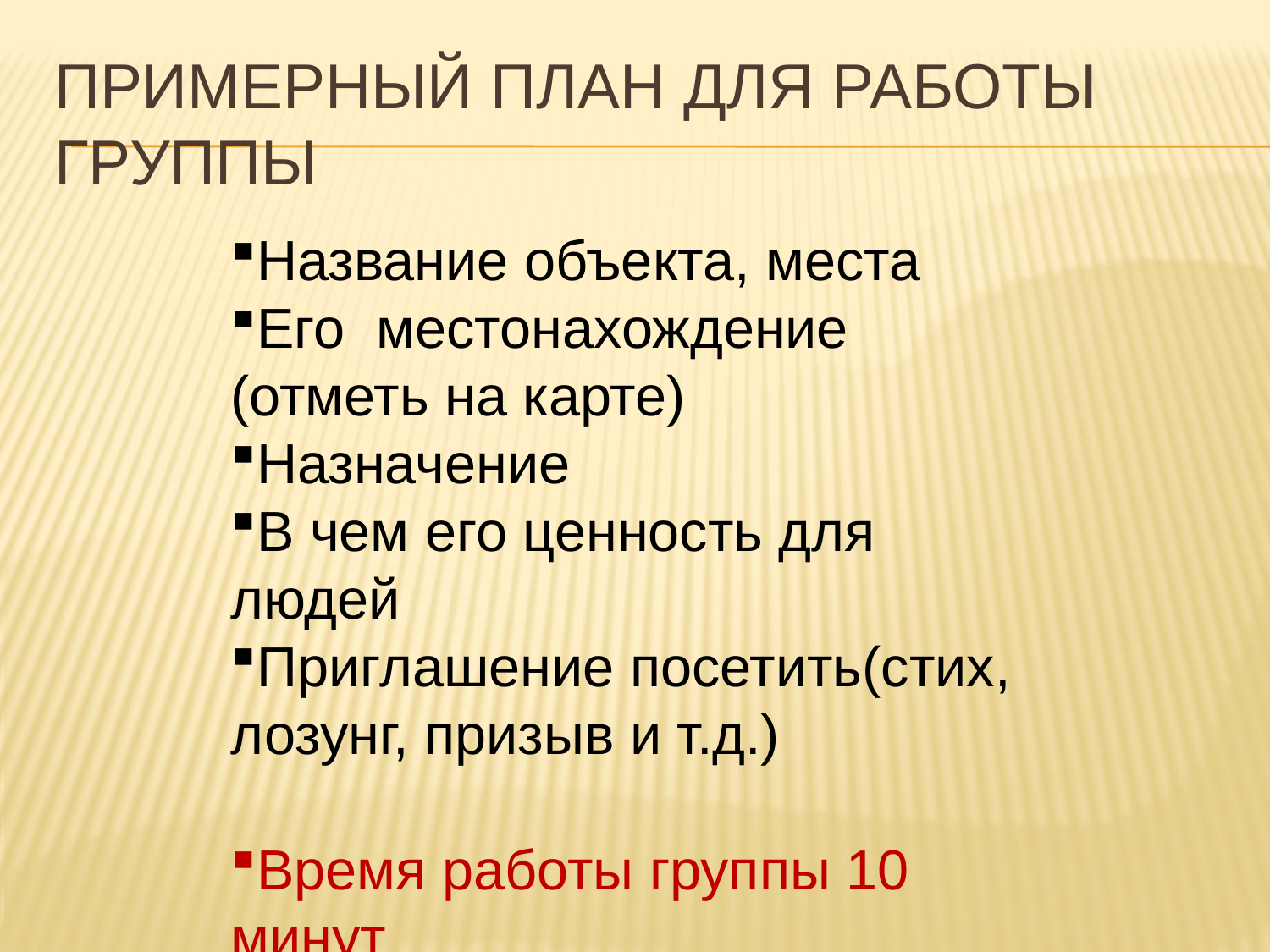

# Примерный план для работы группы
Название объекта, места
Его  местонахождение (отметь на карте)
Назначение
В чем его ценность для людей
Приглашение посетить(стих, лозунг, призыв и т.д.)

Время работы группы 10 минут